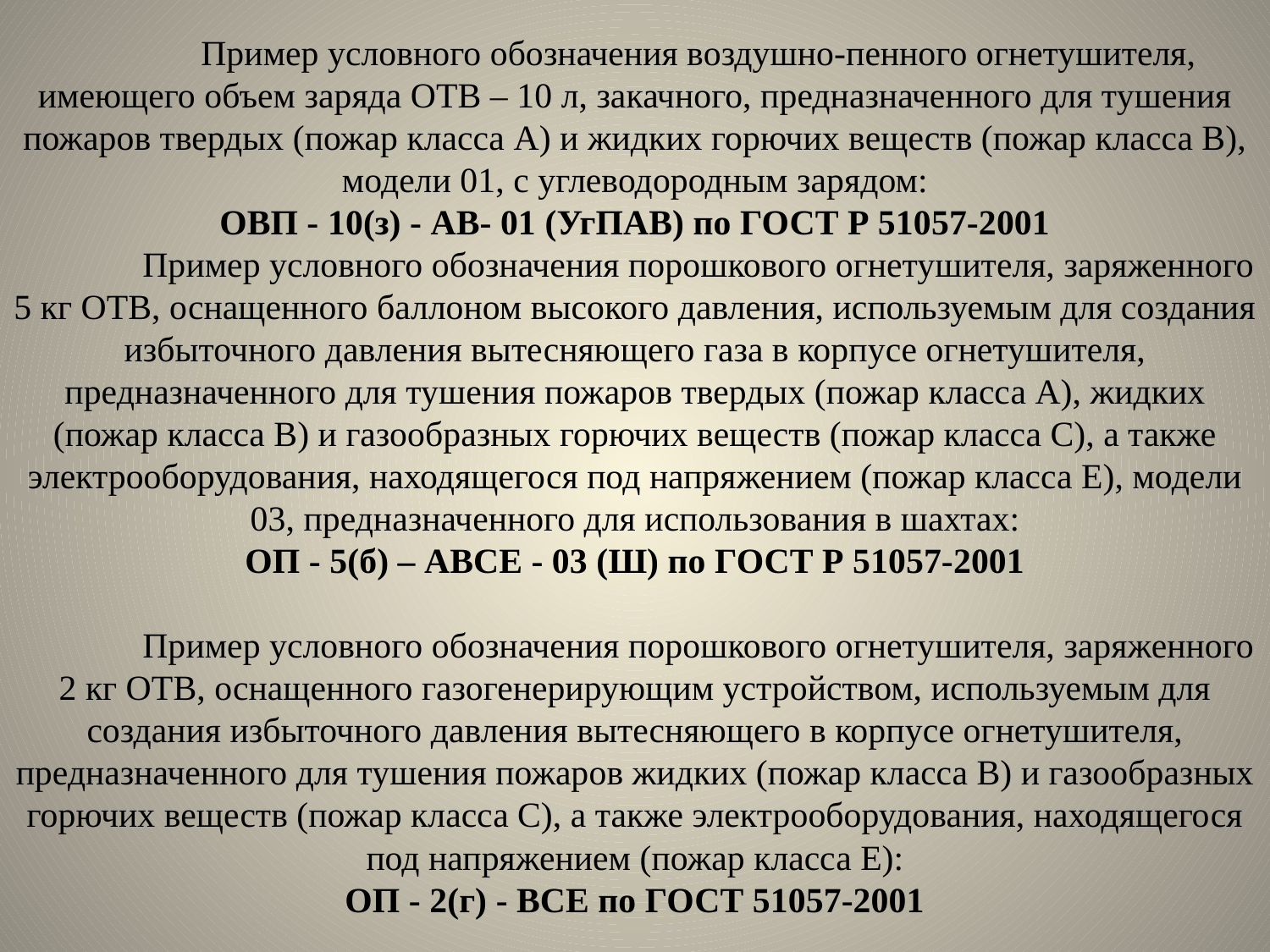

Пример условного обозначения воздушно-пенного огнетушителя, имеющего объем заряда ОТВ – 10 л, закачного, предназначенного для тушения пожаров твердых (пожар класса А) и жидких горючих веществ (пожар класса В), модели 01, с углеводородным зарядом:
ОВП - 10(з) - АВ- 01 (УгПАВ) по ГОСТ Р 51057-2001
	Пример условного обозначения порошкового огнетушителя, заряженного 5 кг ОТВ, оснащенного баллоном высокого давления, используемым для создания избыточного давления вытесняющего газа в корпусе огнетушителя, предназначенного для тушения пожаров твердых (пожар класса А), жидких (пожар класса В) и газообразных горючих веществ (пожар класса С), а также электрооборудования, находящегося под напряжением (пожар класса Е), модели 03, предназначенного для использования в шахтах:
ОП - 5(б) – АВСЕ - 03 (Ш) по ГОСТ Р 51057-2001

	Пример условного обозначения порошкового огнетушителя, заряженного 2 кг ОТВ, оснащенного газогенерирующим устройством, используемым для создания избыточного давления вытесняющего в корпусе огнетушителя, предназначенного для тушения пожаров жидких (пожар класса В) и газообразных горючих веществ (пожар класса С), а также электрооборудования, находящегося под напряжением (пожар класса Е):
ОП - 2(г) - ВСЕ по ГОСТ 51057-2001